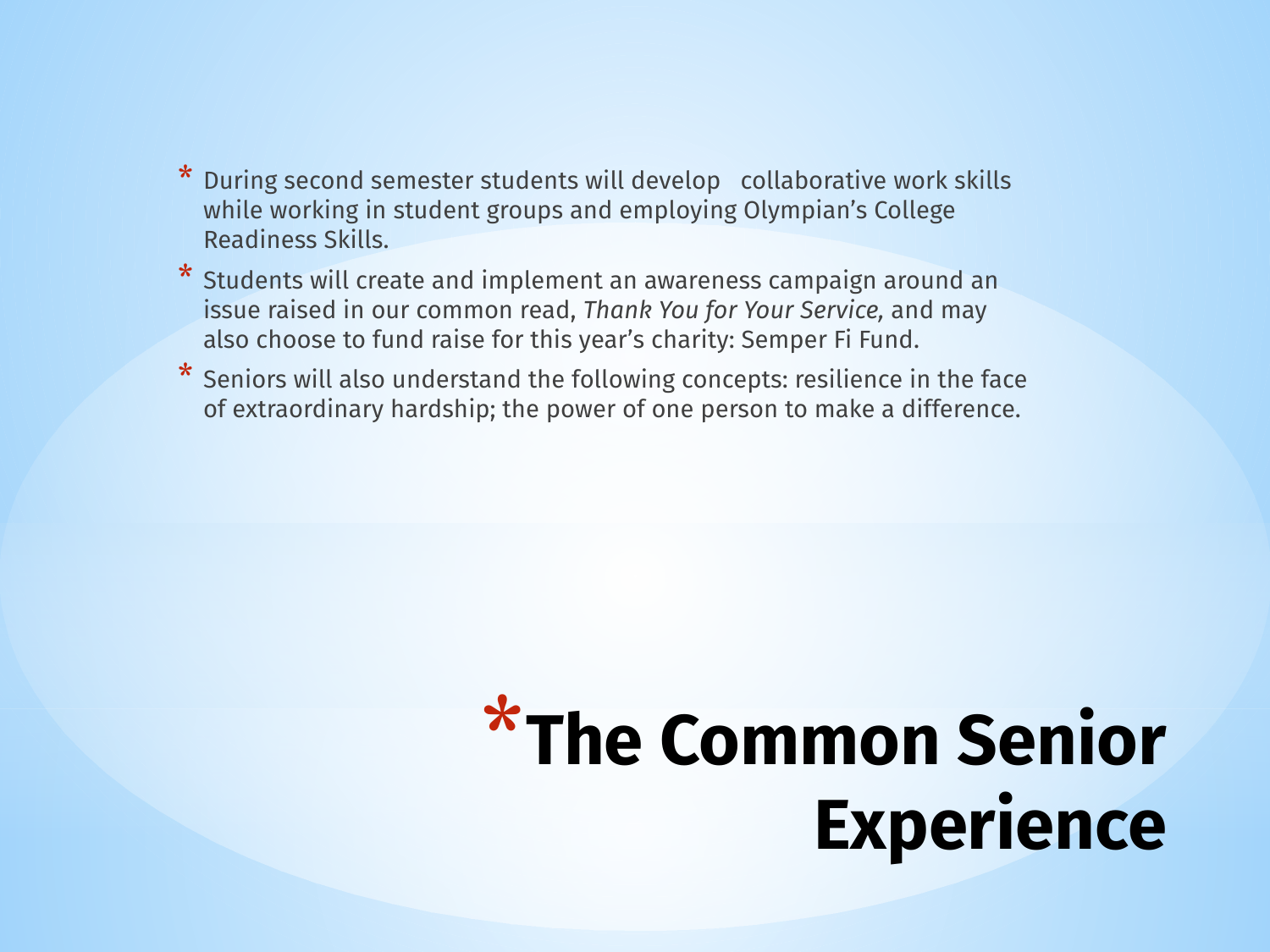

During second semester students will develop   collaborative work skills while working in student groups and employing Olympian’s College Readiness Skills.
Students will create and implement an awareness campaign around an issue raised in our common read, Thank You for Your Service, and may also choose to fund raise for this year’s charity: Semper Fi Fund.
Seniors will also understand the following concepts: resilience in the face of extraordinary hardship; the power of one person to make a difference.

# The Common Senior Experience